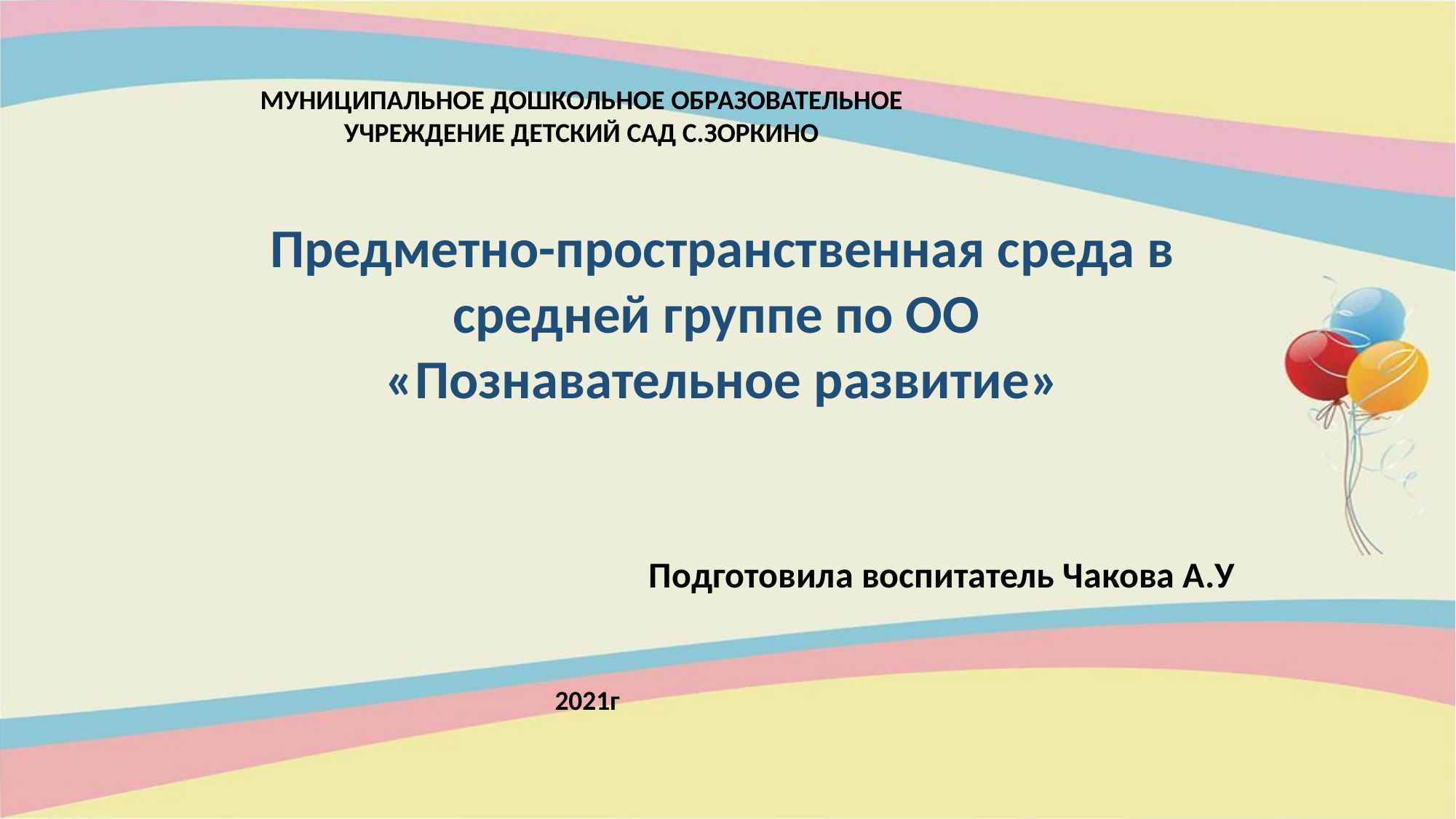

МУНИЦИПАЛЬНОЕ ДОШКОЛЬНОЕ ОБРАЗОВАТЕЛЬНОЕ УЧРЕЖДЕНИЕ ДЕТСКИЙ САД С.ЗОРКИНО

Предметно-пространственная среда в средней группе по ОО
«Познавательное развитие»
  Подготовила воспитатель Чакова А.У
2021г